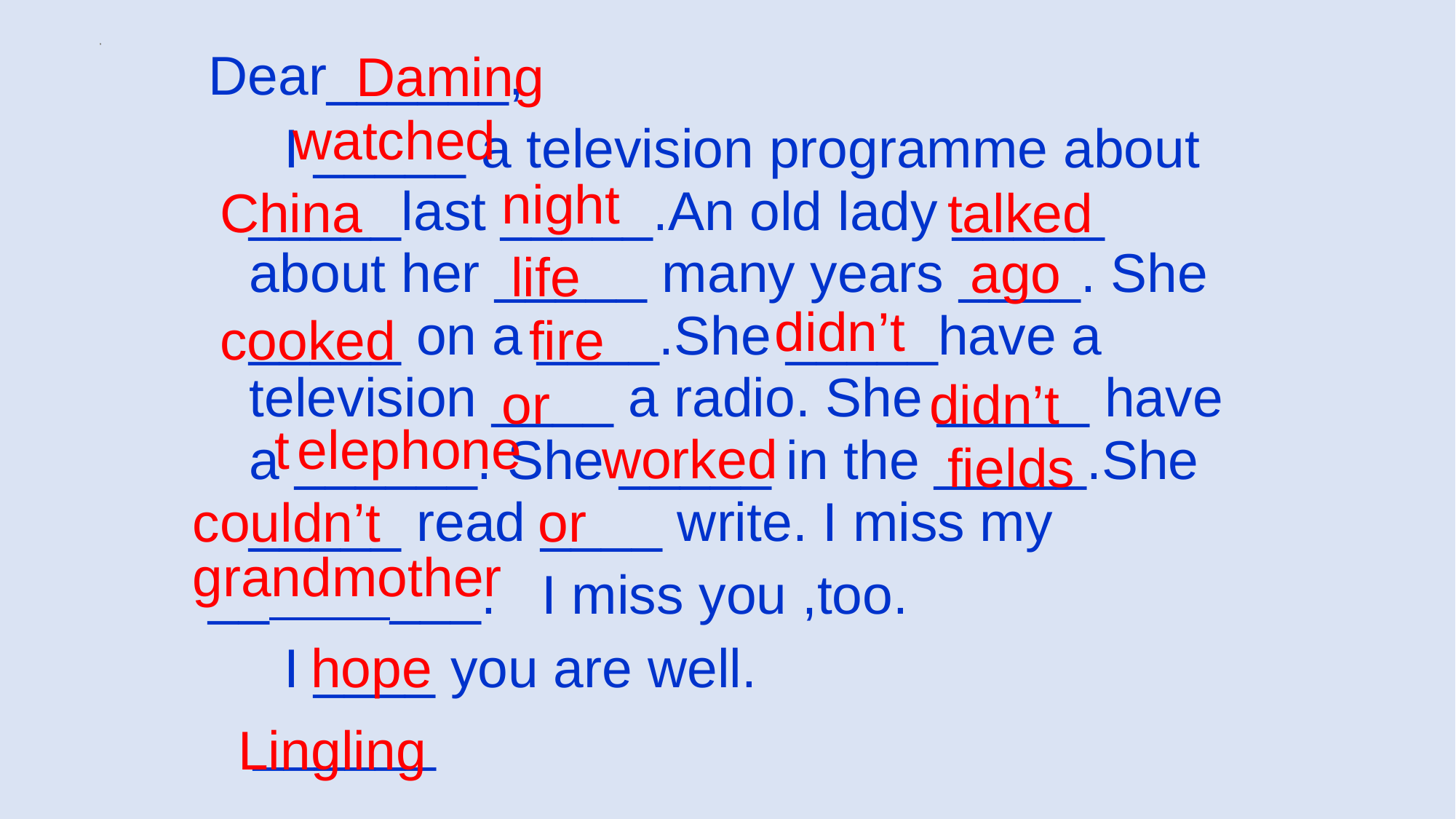

Daming
Dear______,
     I _____ a television programme about _____last _____.An old lady _____ about her _____ many years ____. She _____ on a ____.She _____have a television ____ a radio. She _____ have a ______. She _____ in the _____.She _____ read ____ write. I miss my
__        ___.   I miss you ,too.
     I ____ you are well.
   ______

watched
night
China
talked
ago
life
didn’t
cooked
fire
or
didn’t
t elephone
worked
fields
couldn’t
or
grandmother
hope
Lingling